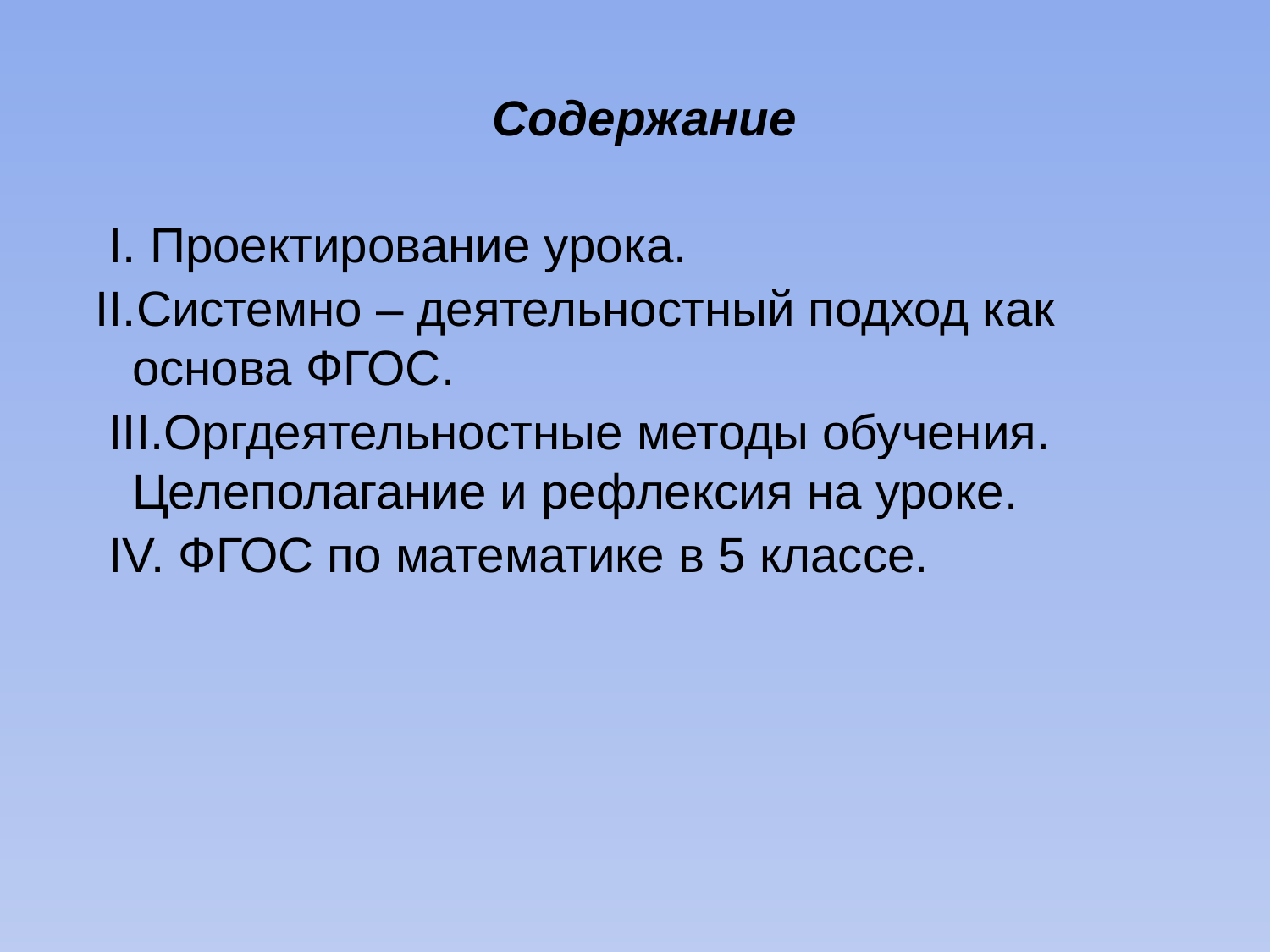

Содержание

 I. Проектирование урока.
II.Системно – деятельностный подход как основа ФГОС.
 III.Оргдеятельностные методы обучения. Целеполагание и рефлексия на уроке.
 IV. ФГОС по математике в 5 классе.